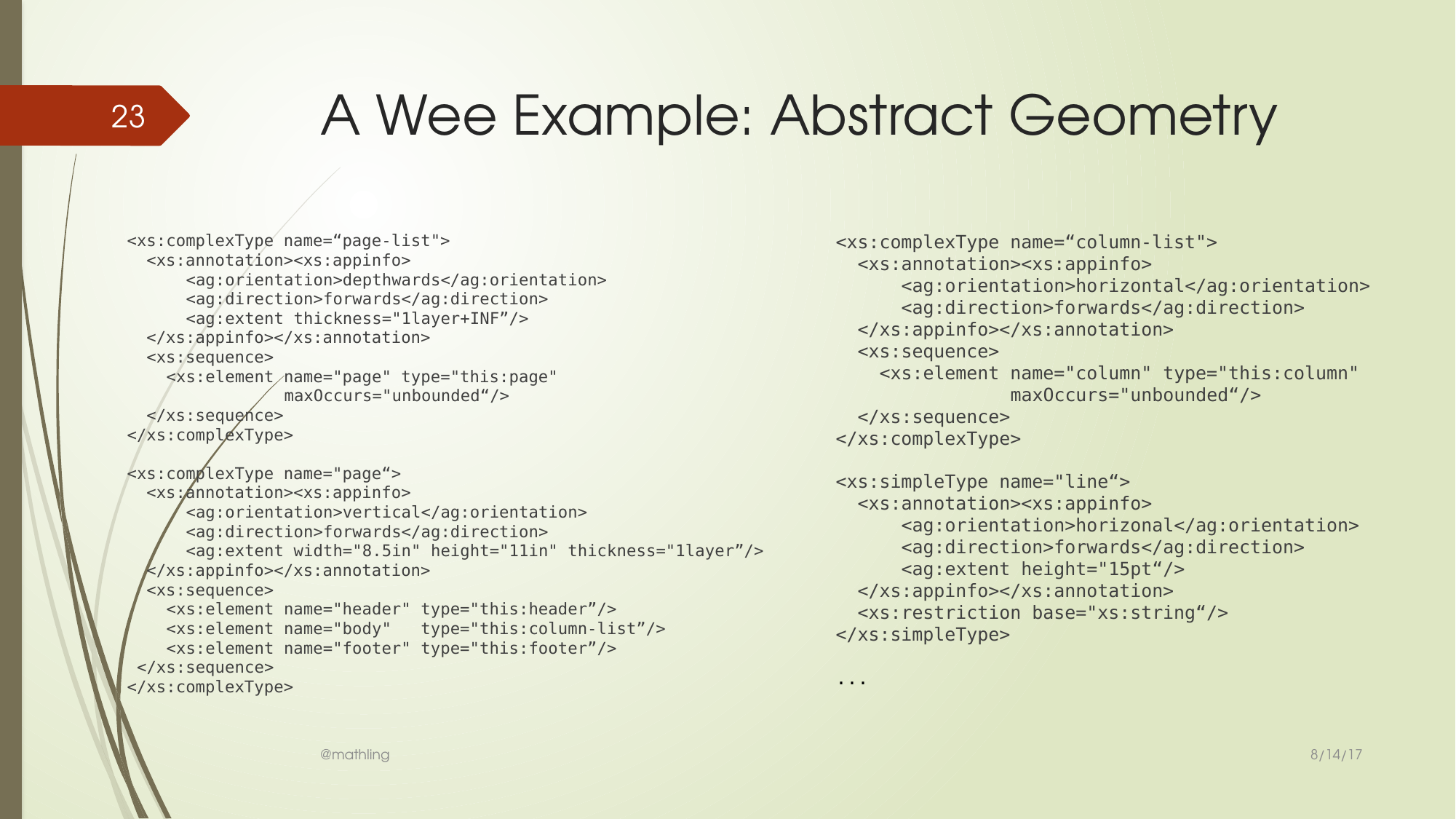

# A Wee Example: Abstract Geometry
23
<xs:complexType name=“page-list">
  <xs:annotation><xs:appinfo>
      <ag:orientation>depthwards</ag:orientation>
      <ag:direction>forwards</ag:direction>
      <ag:extent thickness="1layer+INF”/>
  </xs:appinfo></xs:annotation>
  <xs:sequence>
    <xs:element name="page" type="this:page"
                maxOccurs="unbounded“/>
  </xs:sequence>
</xs:complexType>

<xs:complexType name="page“>
  <xs:annotation><xs:appinfo>
      <ag:orientation>vertical</ag:orientation>
      <ag:direction>forwards</ag:direction>
      <ag:extent width="8.5in" height="11in" thickness="1layer”/>
  </xs:appinfo></xs:annotation>
  <xs:sequence>
    <xs:element name="header" type="this:header”/>
    <xs:element name="body"   type="this:column-list”/>
    <xs:element name="footer" type="this:footer”/>
 </xs:sequence>
</xs:complexType>
<xs:complexType name=“column-list">
  <xs:annotation><xs:appinfo>
      <ag:orientation>horizontal</ag:orientation>
      <ag:direction>forwards</ag:direction>
  </xs:appinfo></xs:annotation>
  <xs:sequence>
    <xs:element name="column" type="this:column"
                maxOccurs="unbounded“/>
  </xs:sequence>
</xs:complexType>

<xs:simpleType name="line“>
  <xs:annotation><xs:appinfo>
      <ag:orientation>horizonal</ag:orientation>
      <ag:direction>forwards</ag:direction>
      <ag:extent height="15pt“/>
  </xs:appinfo></xs:annotation>
  <xs:restriction base="xs:string“/>
</xs:simpleType>

...
8/14/17
@mathling